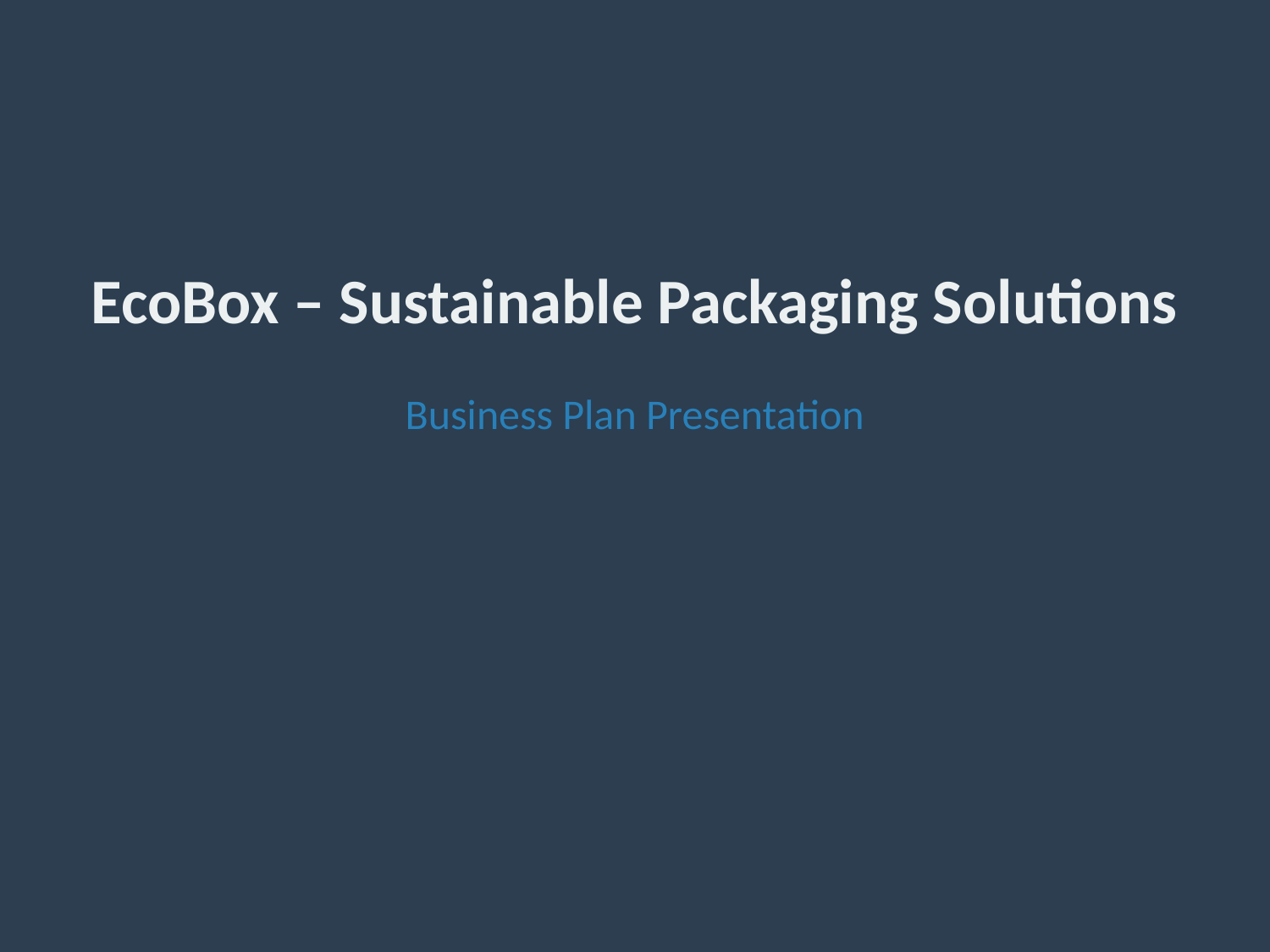

EcoBox – Sustainable Packaging Solutions
Business Plan Presentation